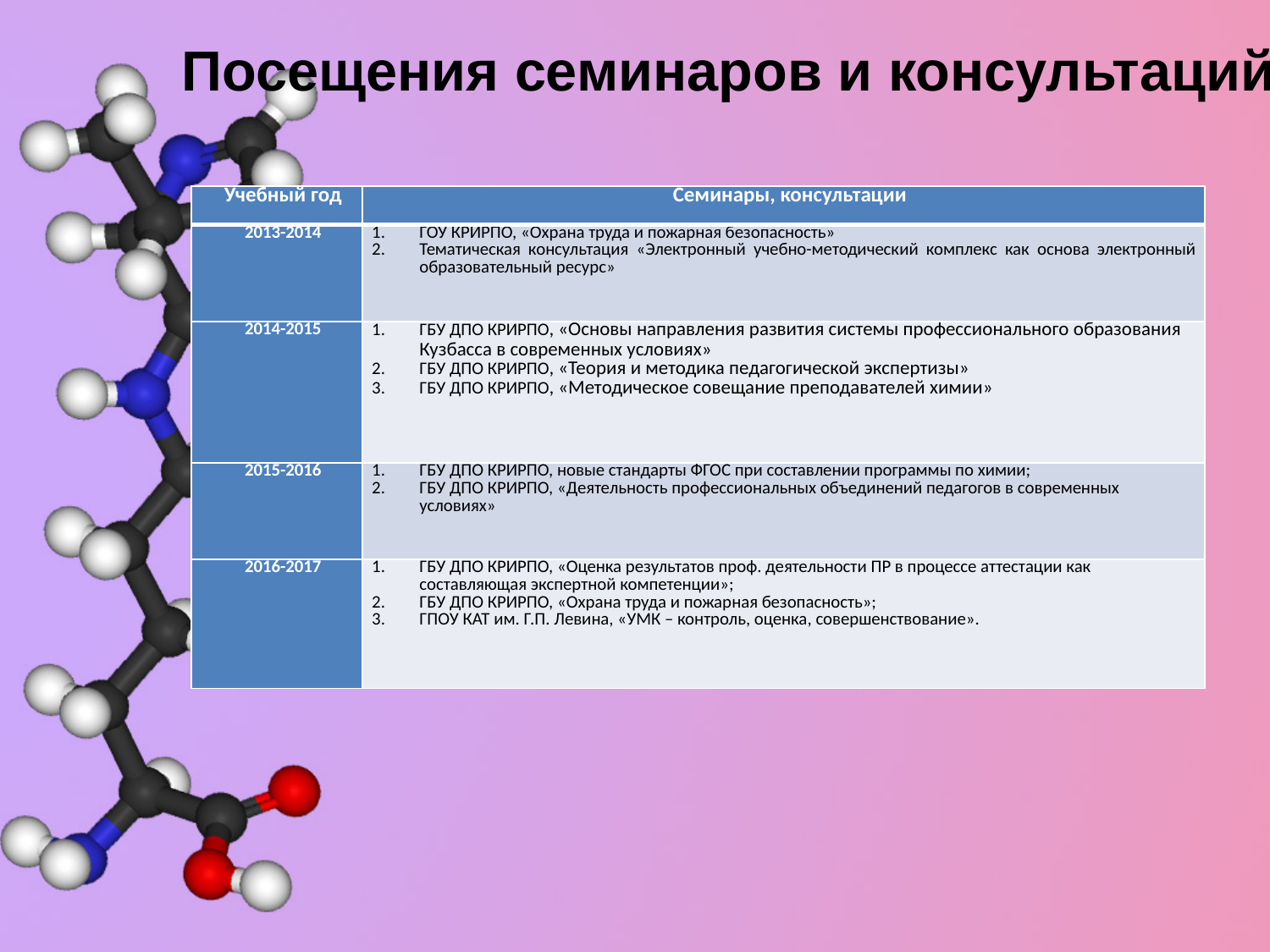

Посещения семинаров и консультаций:
| Учебный год | Семинары, консультации |
| --- | --- |
| 2013-2014 | ГОУ КРИРПО, «Охрана труда и пожарная безопасность» Тематическая консультация «Электронный учебно-методический комплекс как основа электронный образовательный ресурс» |
| 2014-2015 | ГБУ ДПО КРИРПО, «Основы направления развития системы профессионального образования Кузбасса в современных условиях» ГБУ ДПО КРИРПО, «Теория и методика педагогической экспертизы» ГБУ ДПО КРИРПО, «Методическое совещание преподавателей химии» |
| 2015-2016 | ГБУ ДПО КРИРПО, новые стандарты ФГОС при составлении программы по химии; ГБУ ДПО КРИРПО, «Деятельность профессиональных объединений педагогов в современных условиях» |
| 2016-2017 | ГБУ ДПО КРИРПО, «Оценка результатов проф. деятельности ПР в процессе аттестации как составляющая экспертной компетенции»; ГБУ ДПО КРИРПО, «Охрана труда и пожарная безопасность»; ГПОУ КАТ им. Г.П. Левина, «УМК – контроль, оценка, совершенствование». |